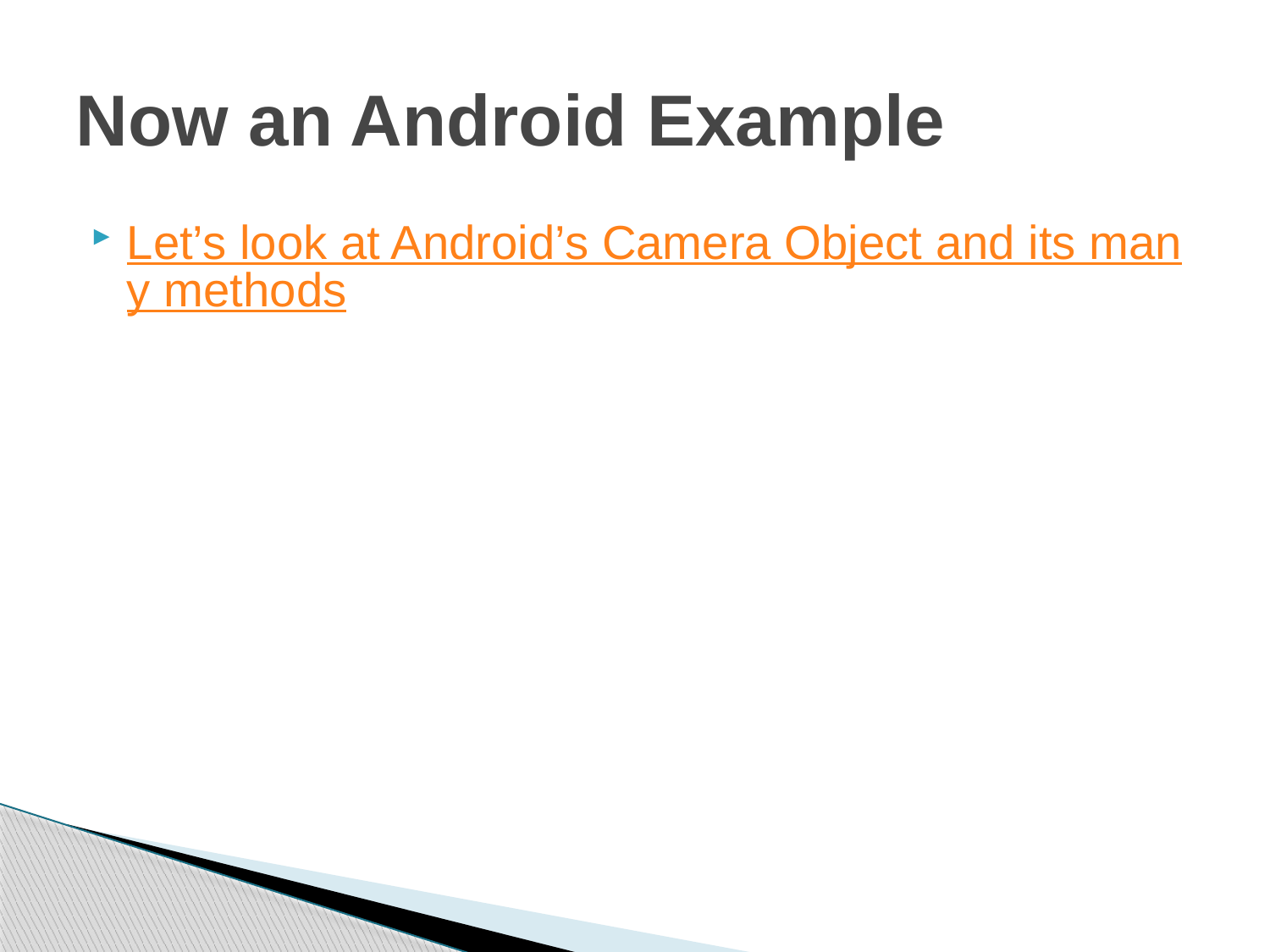

# Now an Android Example
Let’s look at Android’s Camera Object and its many methods